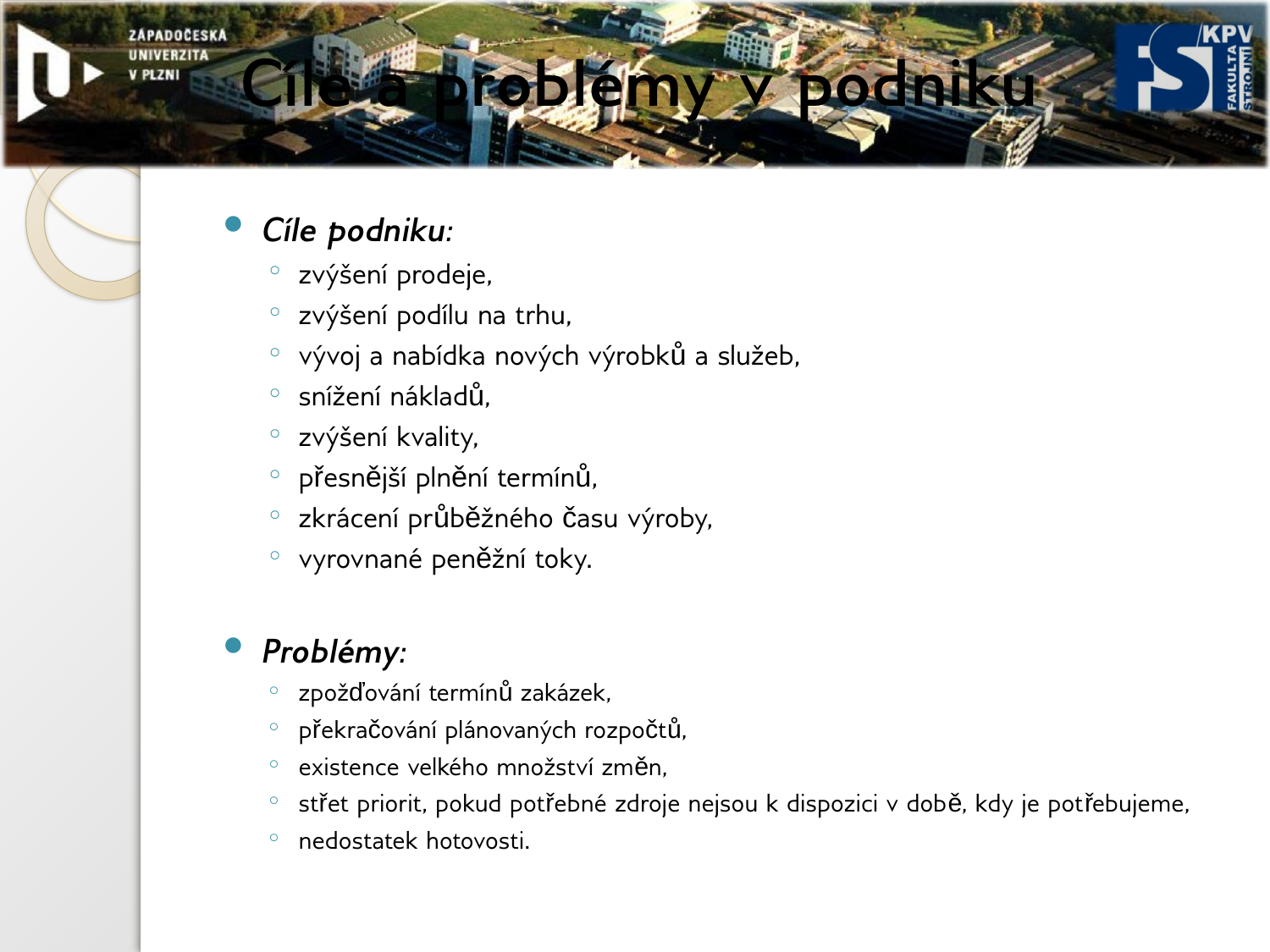

# Cíle a problémy v podniku
Cíle podniku:
zvýšení prodeje,
zvýšení podílu na trhu,
vývoj a nabídka nových výrobků a služeb,
snížení nákladů,
zvýšení kvality,
přesnější plnění termínů,
zkrácení průběžného času výroby,
vyrovnané peněžní toky.

Problémy:
zpožďování termínů zakázek,
překračování plánovaných rozpočtů,
existence velkého množství změn,
střet priorit, pokud potřebné zdroje nejsou k dispozici v době, kdy je potřebujeme,
nedostatek hotovosti.